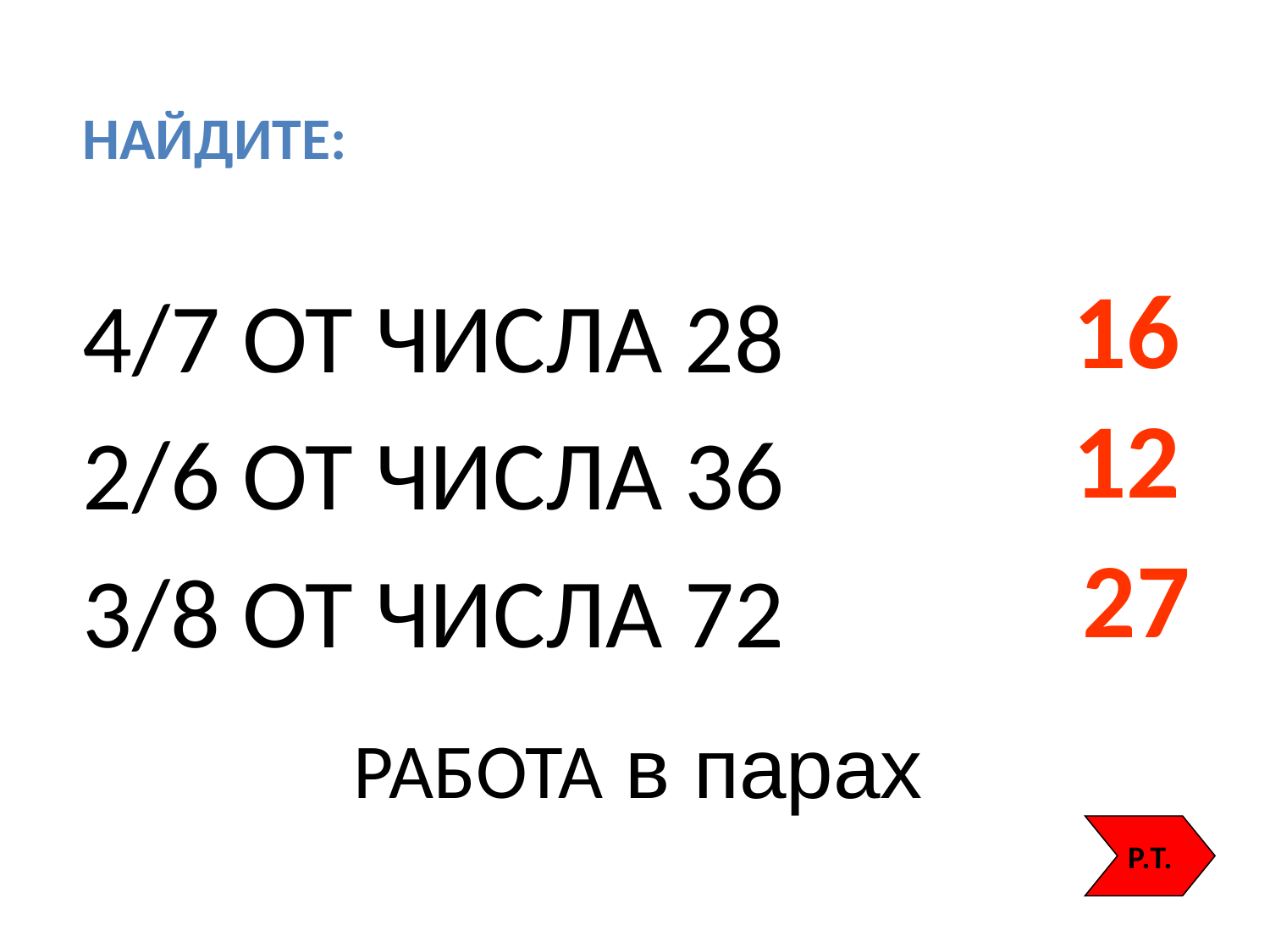

НАЙДИТЕ:

4/7 ОТ ЧИСЛА 28
2/6 ОТ ЧИСЛА 36
3/8 ОТ ЧИСЛА 72
16
12
27
# РАБОТА в парах
Р.Т.